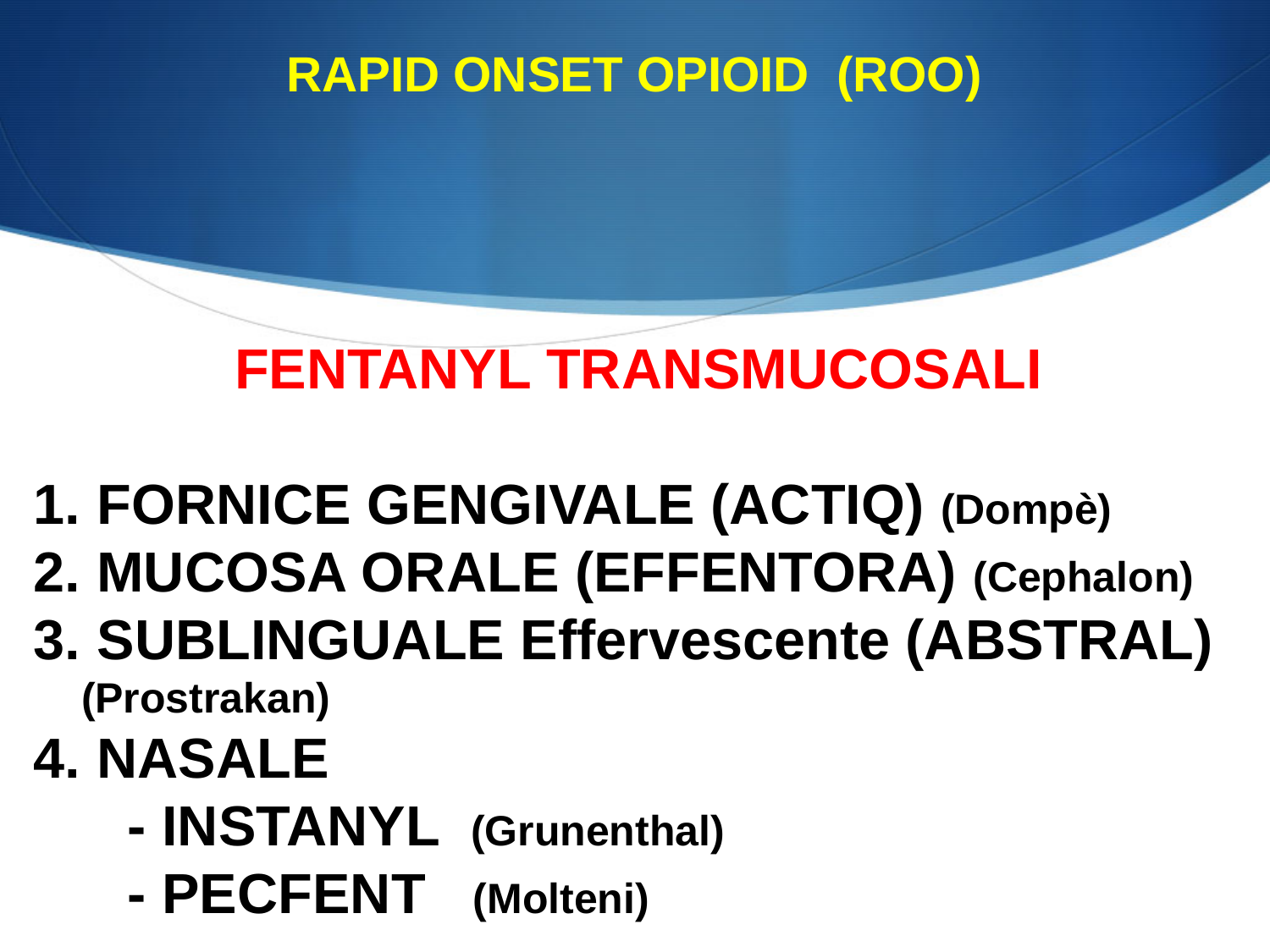

RAPID ONSET OPIOID  (ROO)

FENTANYL TRANSMUCOSALI

 FORNICE GENGIVALE (ACTIQ) (Dompè)
 MUCOSA ORALE (EFFENTORA) (Cephalon)
 SUBLINGUALE Effervescente (ABSTRAL) (Prostrakan)
 NASALE
      - INSTANYL  (Grunenthal)
      - PECFENT   (Molteni)